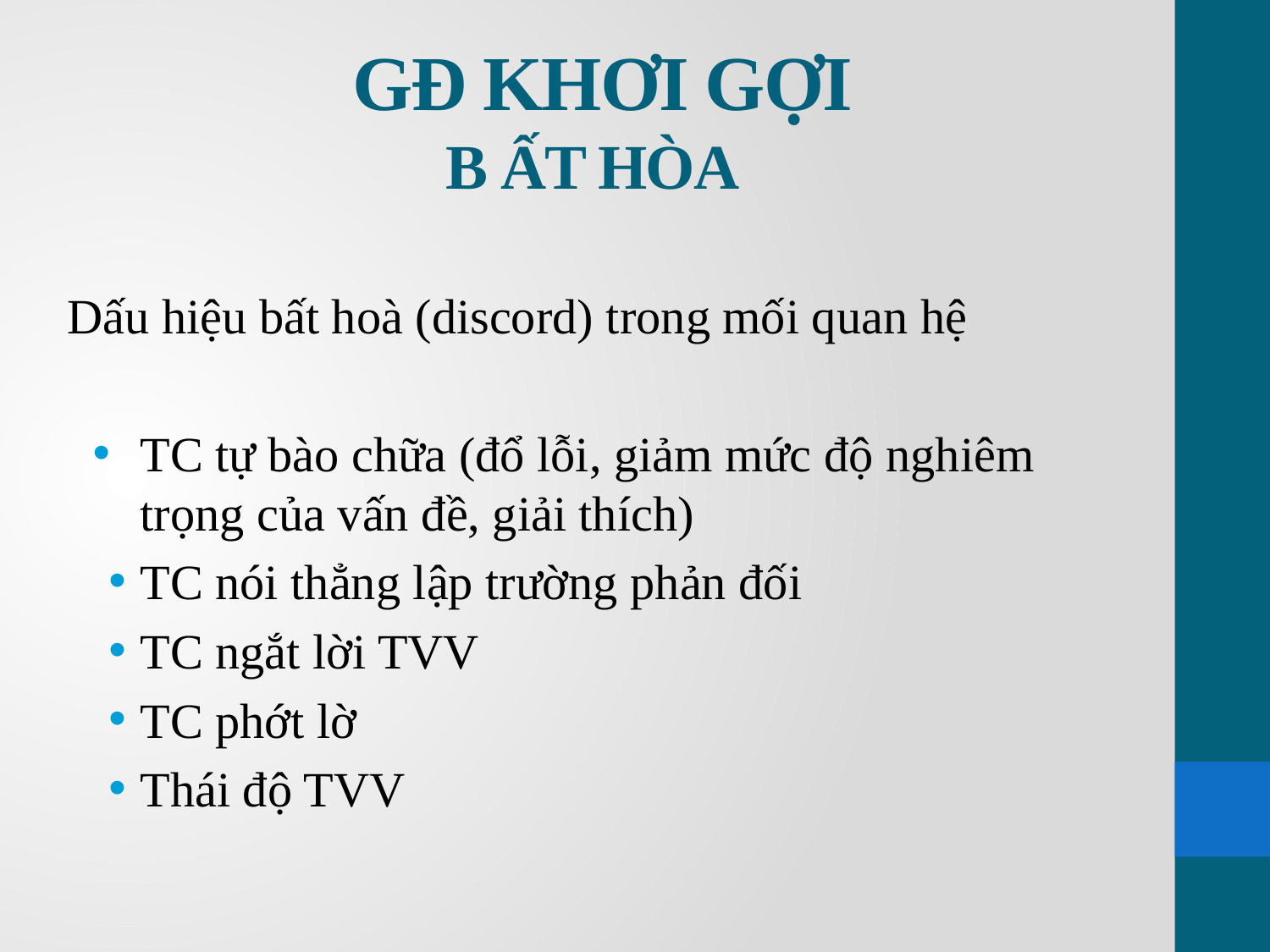

# GĐ KHƠI GỢI B ẤT HÒA
Dấu hiệu bất hoà (discord) trong mối quan hệ

TC tự bào chữa (đổ lỗi, giảm mức độ nghiêm trọng của vấn đề, giải thích)
TC nói thẳng lập trường phản đối
TC ngắt lời TVV
TC phớt lờ
Thái độ TVV